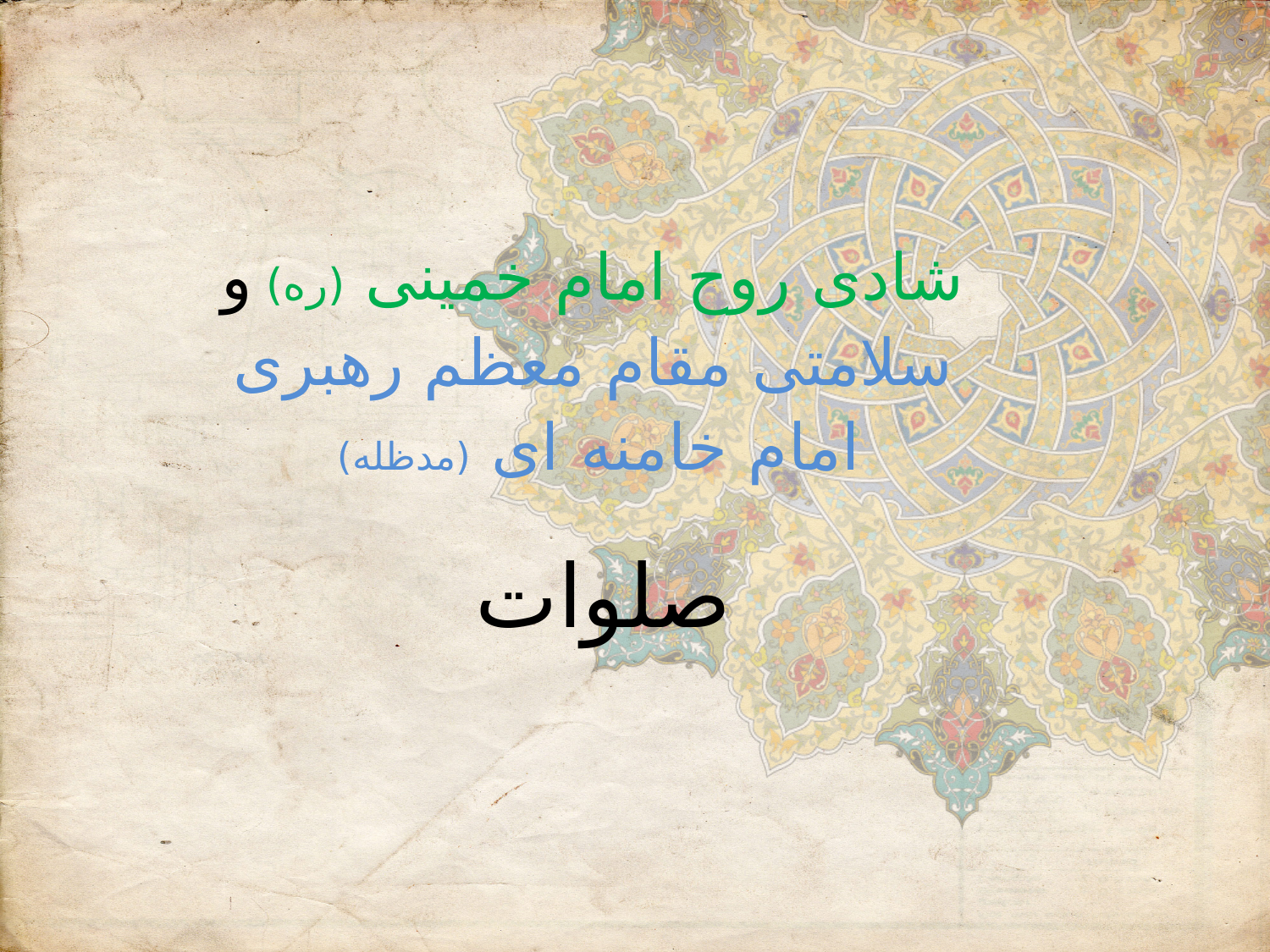

شادی روح امام خمینی (ره) و
سلامتی مقام معظم رهبری
امام خامنه ای (مدظله)

صلوات